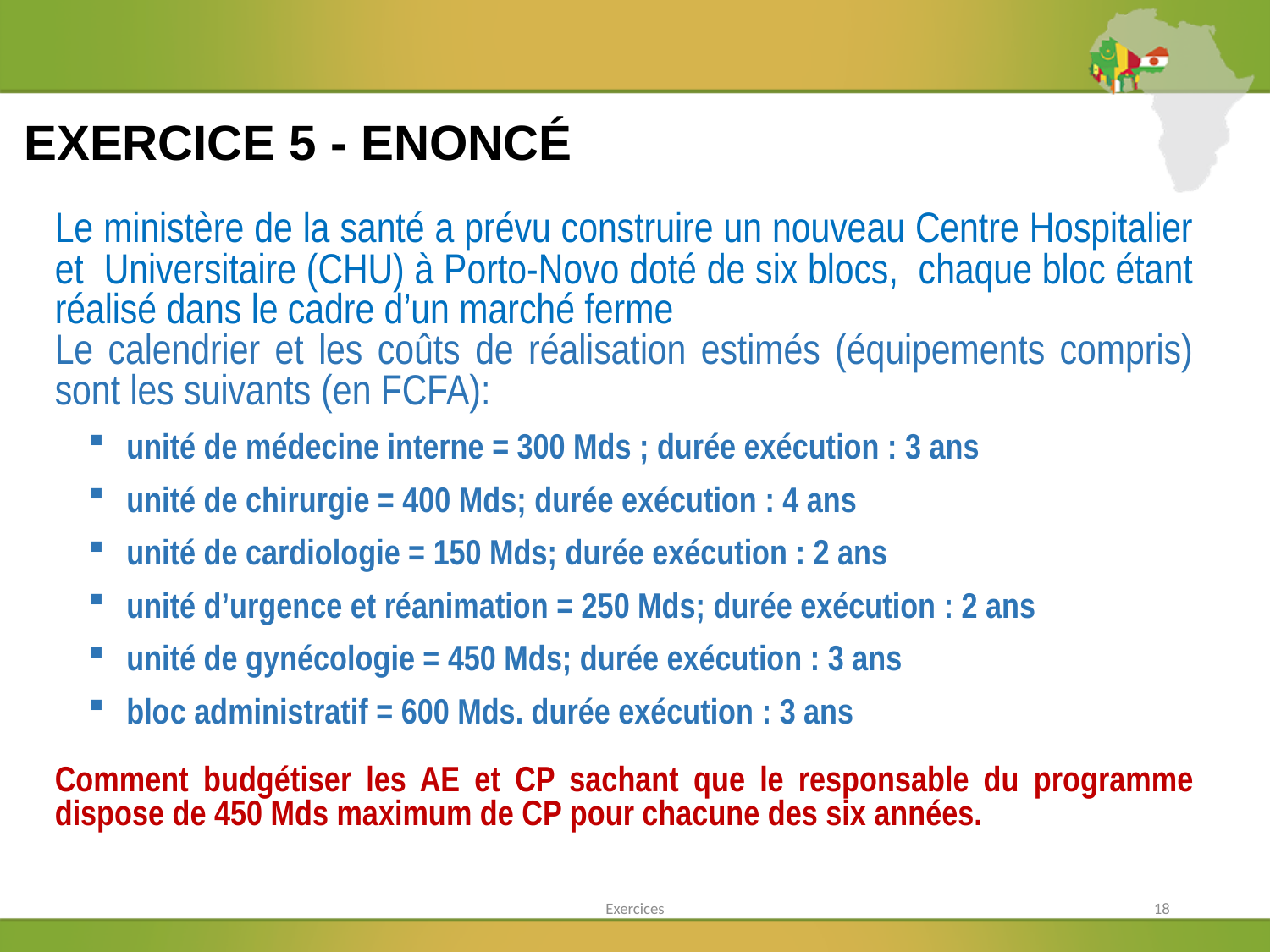

# EXERCICE 5 - ENONCÉ
Le ministère de la santé a prévu construire un nouveau Centre Hospitalier et  Universitaire (CHU) à Porto-Novo doté de six blocs,  chaque bloc étant réalisé dans le cadre d’un marché ferme
Le calendrier et les coûts de réalisation estimés (équipements compris) sont les suivants (en FCFA):
 unité de médecine interne = 300 Mds ; durée exécution : 3 ans
 unité de chirurgie = 400 Mds; durée exécution : 4 ans
 unité de cardiologie = 150 Mds; durée exécution : 2 ans
 unité d’urgence et réanimation = 250 Mds; durée exécution : 2 ans
 unité de gynécologie = 450 Mds; durée exécution : 3 ans
 bloc administratif = 600 Mds. durée exécution : 3 ans

Comment budgétiser les AE et CP sachant que le responsable du programme dispose de 450 Mds maximum de CP pour chacune des six années.
Exercices
18